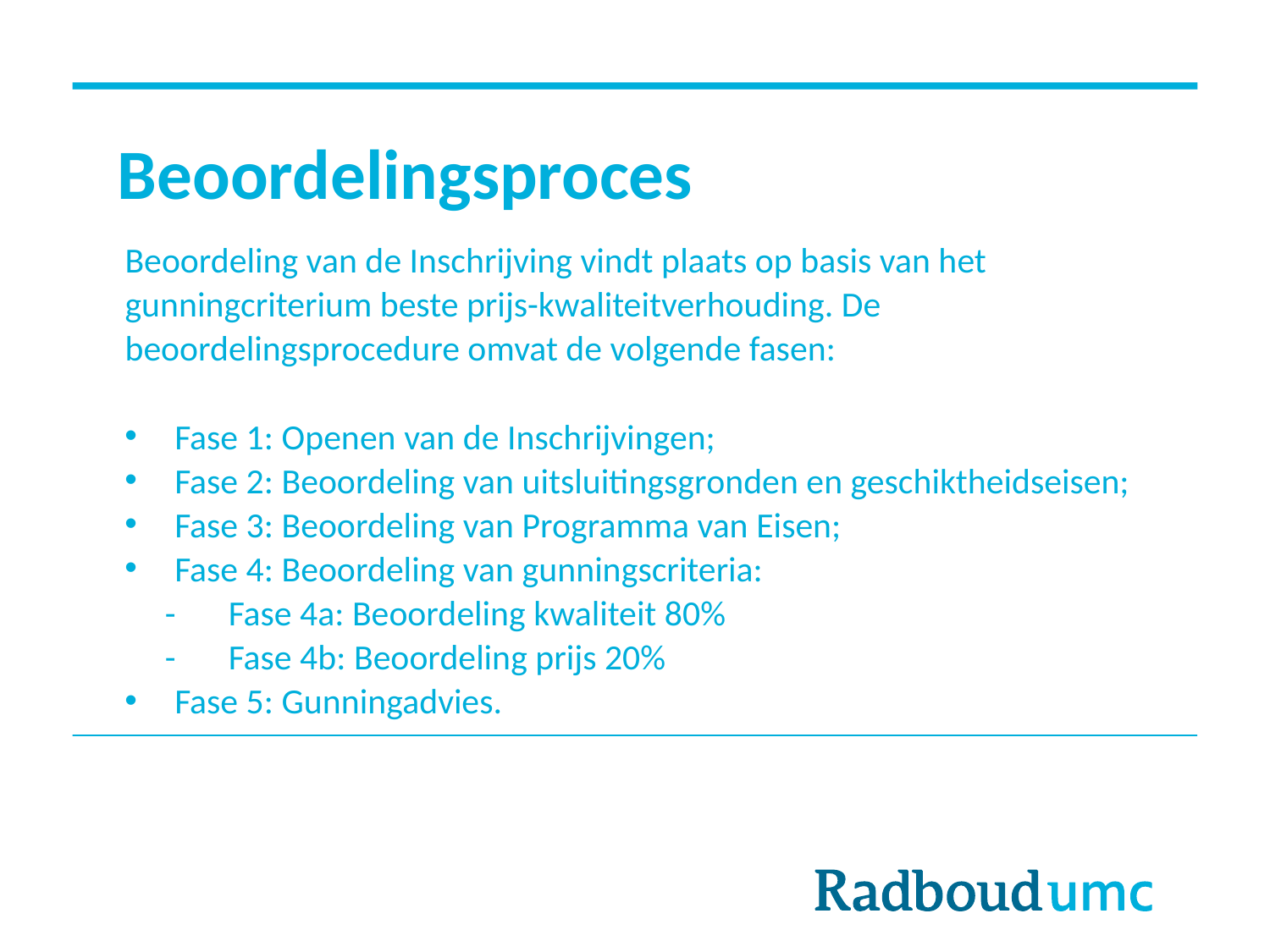

# Beoordelingsproces
Beoordeling van de Inschrijving vindt plaats op basis van het gunningcriterium beste prijs-kwaliteitverhouding. De beoordelingsprocedure omvat de volgende fasen:

Fase 1: Openen van de Inschrijvingen;
Fase 2: Beoordeling van uitsluitingsgronden en geschiktheidseisen;
Fase 3: Beoordeling van Programma van Eisen;
Fase 4: Beoordeling van gunningscriteria:
-	Fase 4a: Beoordeling kwaliteit 80%
-	Fase 4b: Beoordeling prijs 20%
Fase 5: Gunningadvies.